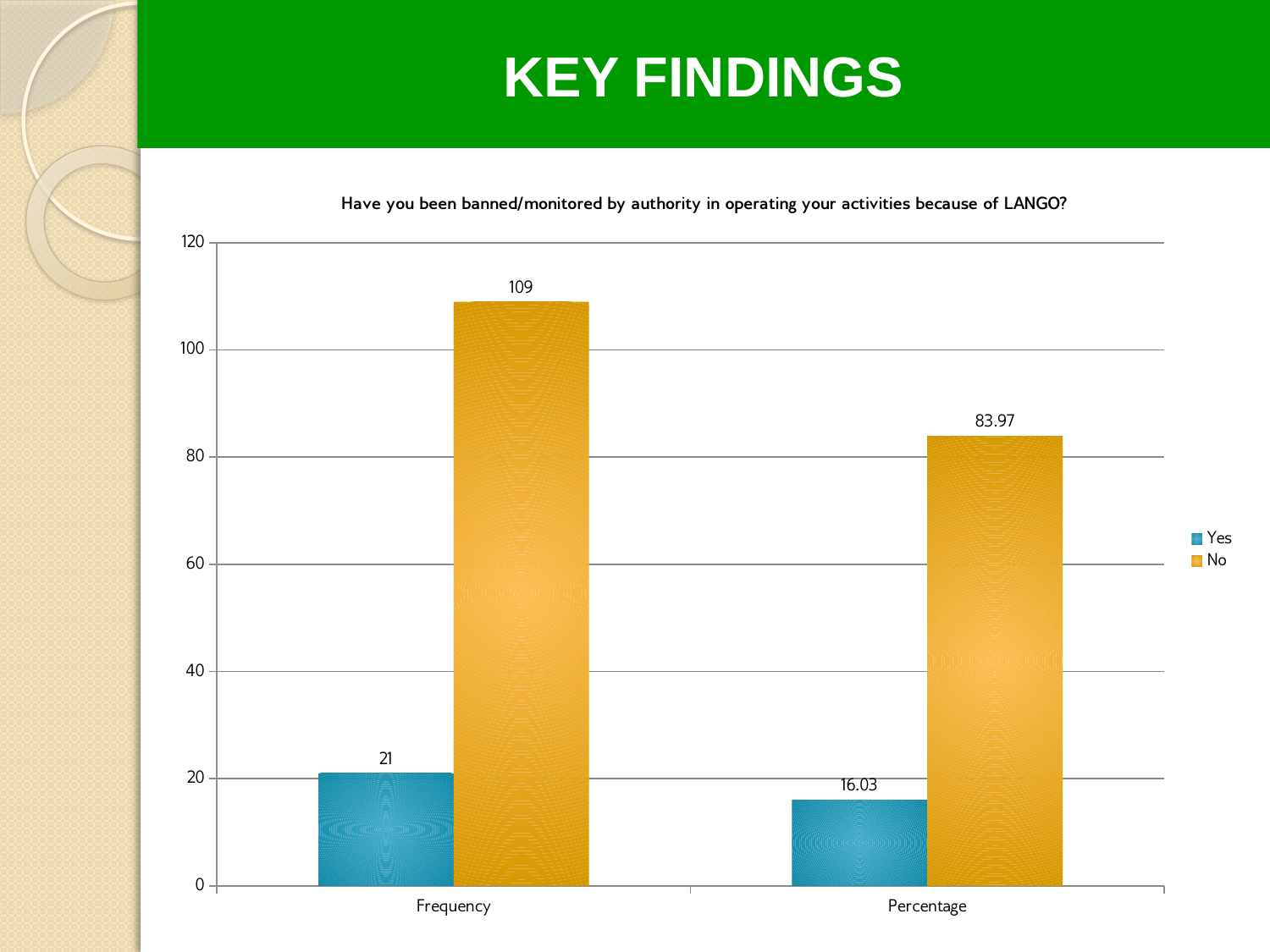

KEY FINDINGS

### Chart: Have you been banned/monitored by authority in operating your activities because of LANGO?

| Category | Yes | No |
|---|---|---|
| Frequency | 21.0 | 109.0 |
| Percentage | 16.03 | 83.97 |